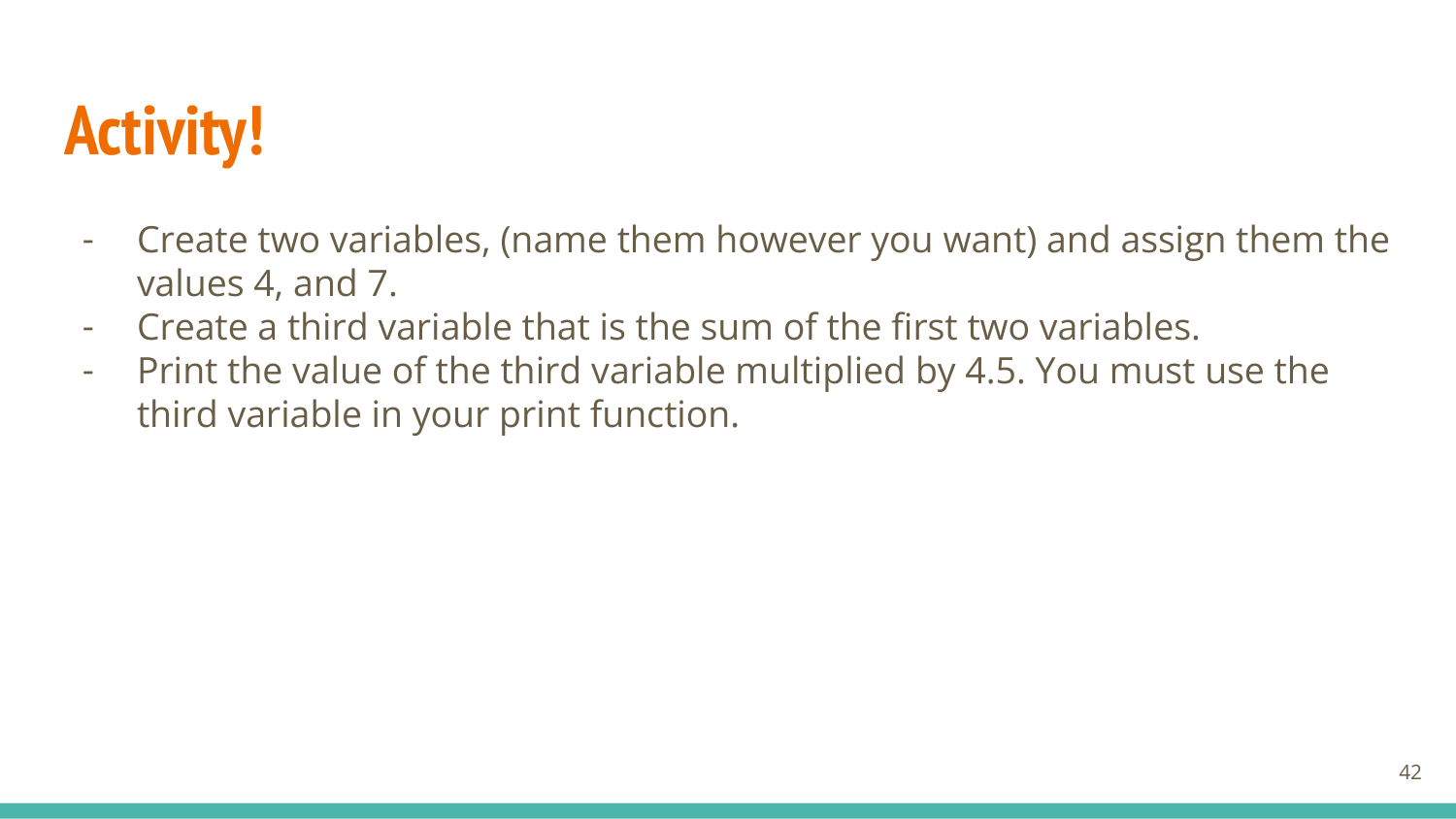

# Activity!
Create two variables, (name them however you want) and assign them the values 4, and 7.
Create a third variable that is the sum of the first two variables.
Print the value of the third variable multiplied by 4.5. You must use the third variable in your print function.

42